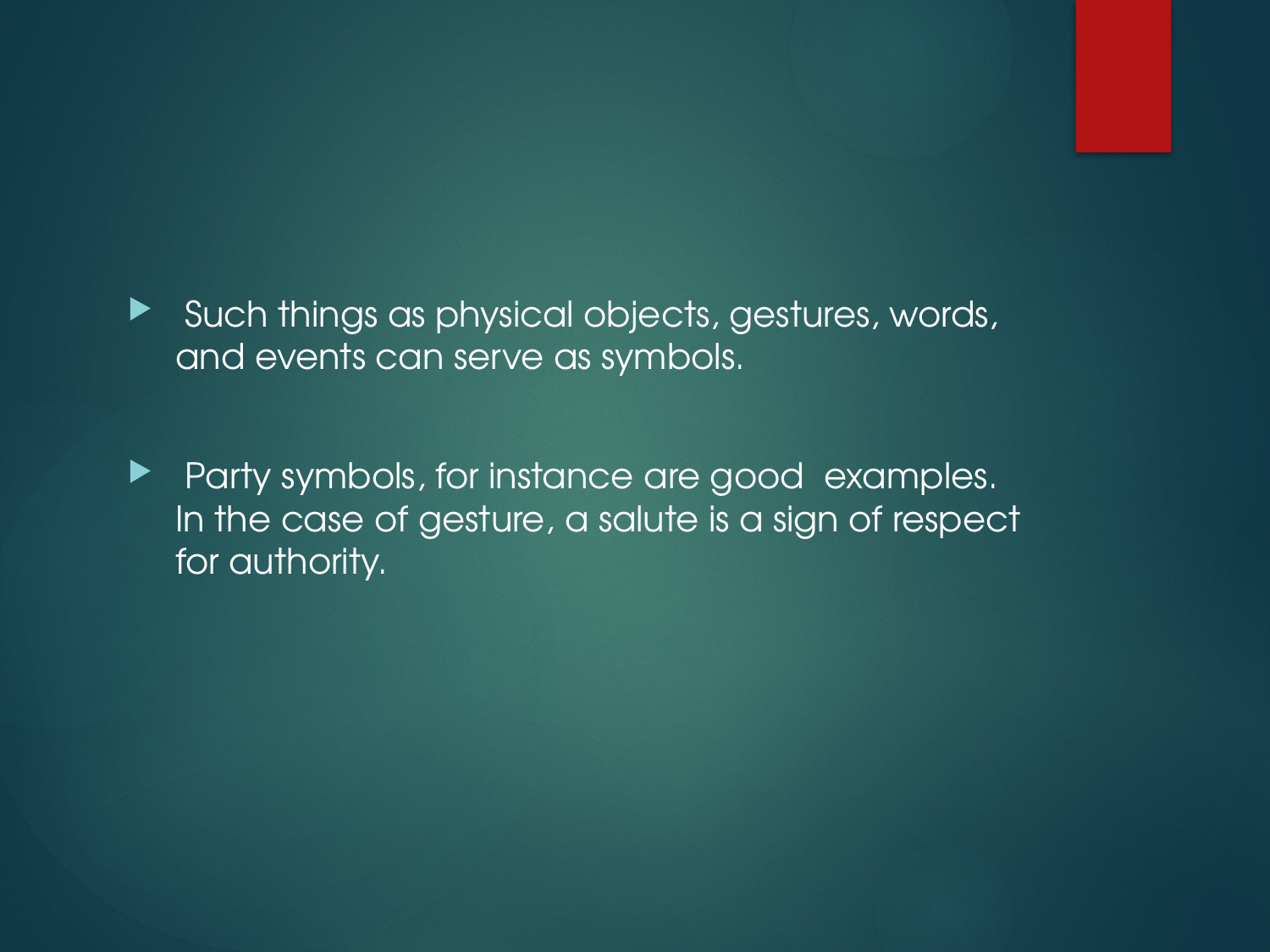

#
 Such things as physical objects, gestures, words, and events can serve as symbols.

 Party symbols, for instance are good  examples. In the case of gesture, a salute is a sign of respect for authority.